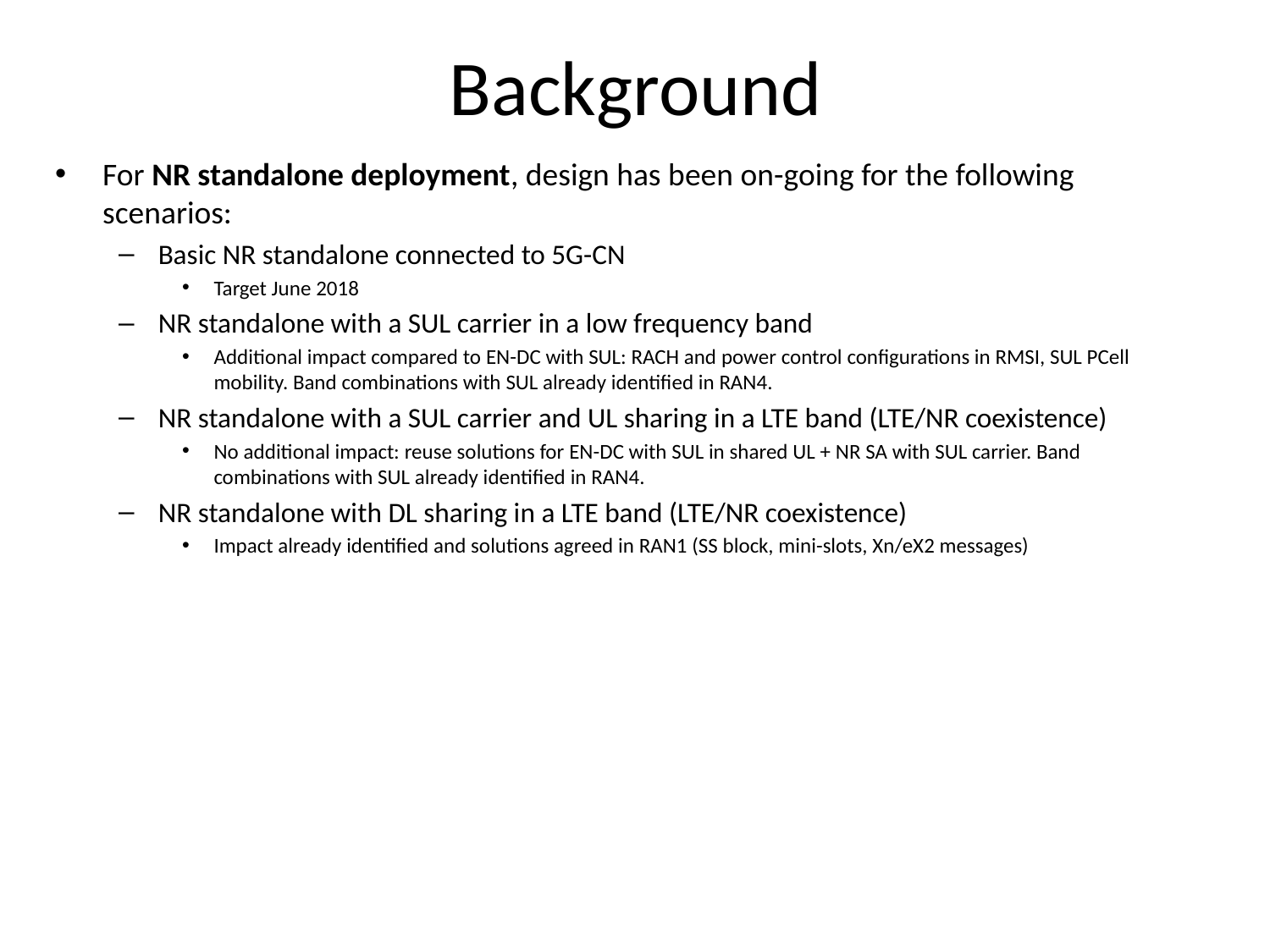

# Background
For NR standalone deployment, design has been on-going for the following scenarios:
Basic NR standalone connected to 5G-CN
Target June 2018
NR standalone with a SUL carrier in a low frequency band
Additional impact compared to EN-DC with SUL: RACH and power control configurations in RMSI, SUL PCell mobility. Band combinations with SUL already identified in RAN4.
NR standalone with a SUL carrier and UL sharing in a LTE band (LTE/NR coexistence)
No additional impact: reuse solutions for EN-DC with SUL in shared UL + NR SA with SUL carrier. Band combinations with SUL already identified in RAN4.
NR standalone with DL sharing in a LTE band (LTE/NR coexistence)
Impact already identified and solutions agreed in RAN1 (SS block, mini-slots, Xn/eX2 messages)